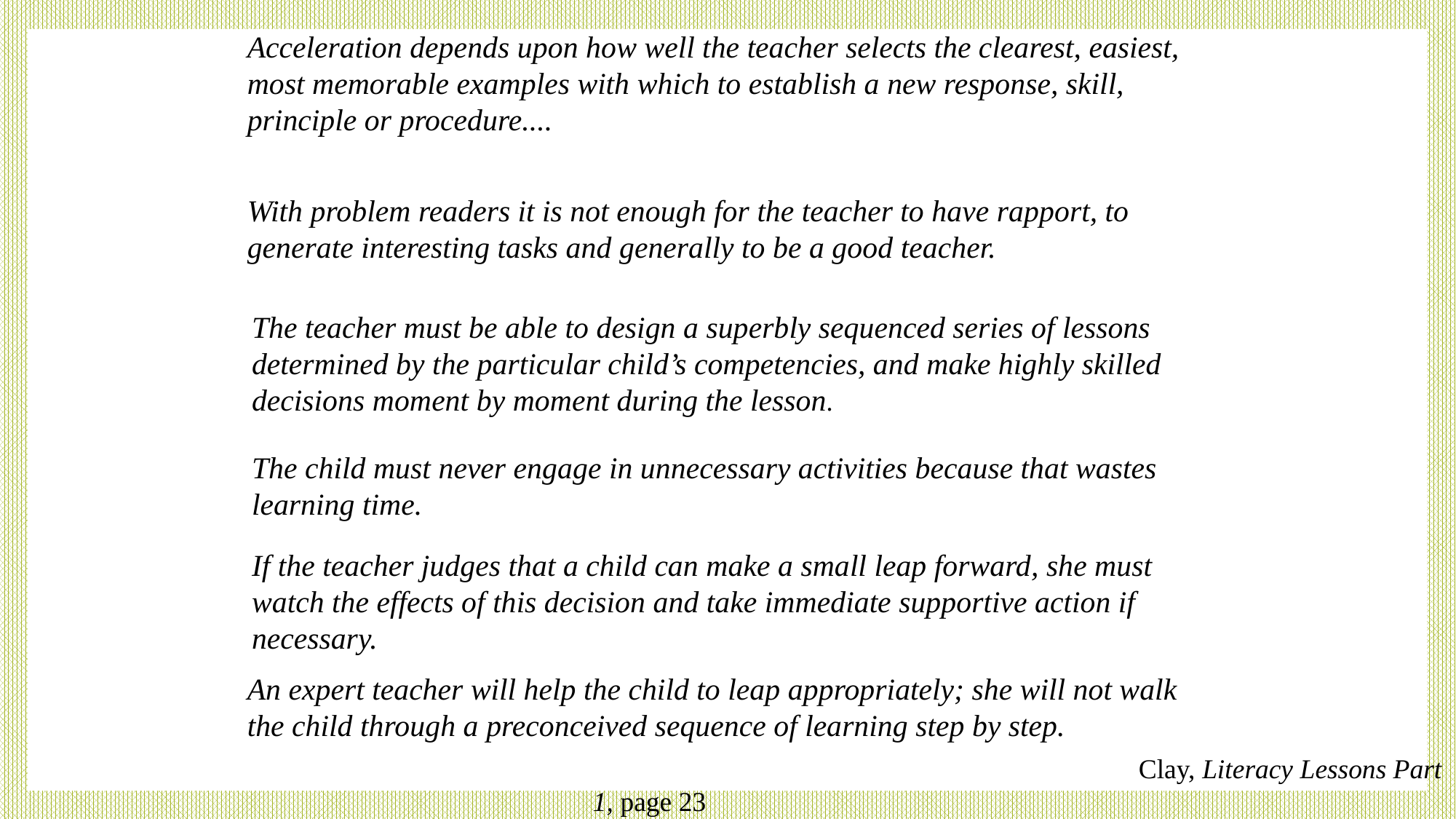

Acceleration depends upon how well the teacher selects the clearest, easiest, most memorable examples with which to establish a new response, skill, principle or procedure....
With problem readers it is not enough for the teacher to have rapport, to generate interesting tasks and generally to be a good teacher.
The teacher must be able to design a superbly sequenced series of lessons determined by the particular child’s competencies, and make highly skilled decisions moment by moment during the lesson.
The child must never engage in unnecessary activities because that wastes learning time.
If the teacher judges that a child can make a small leap forward, she must watch the effects of this decision and take immediate supportive action if necessary.
An expert teacher will help the child to leap appropriately; she will not walk the child through a preconceived sequence of learning step by step.

					Clay, Literacy Lessons Part 1, page 23